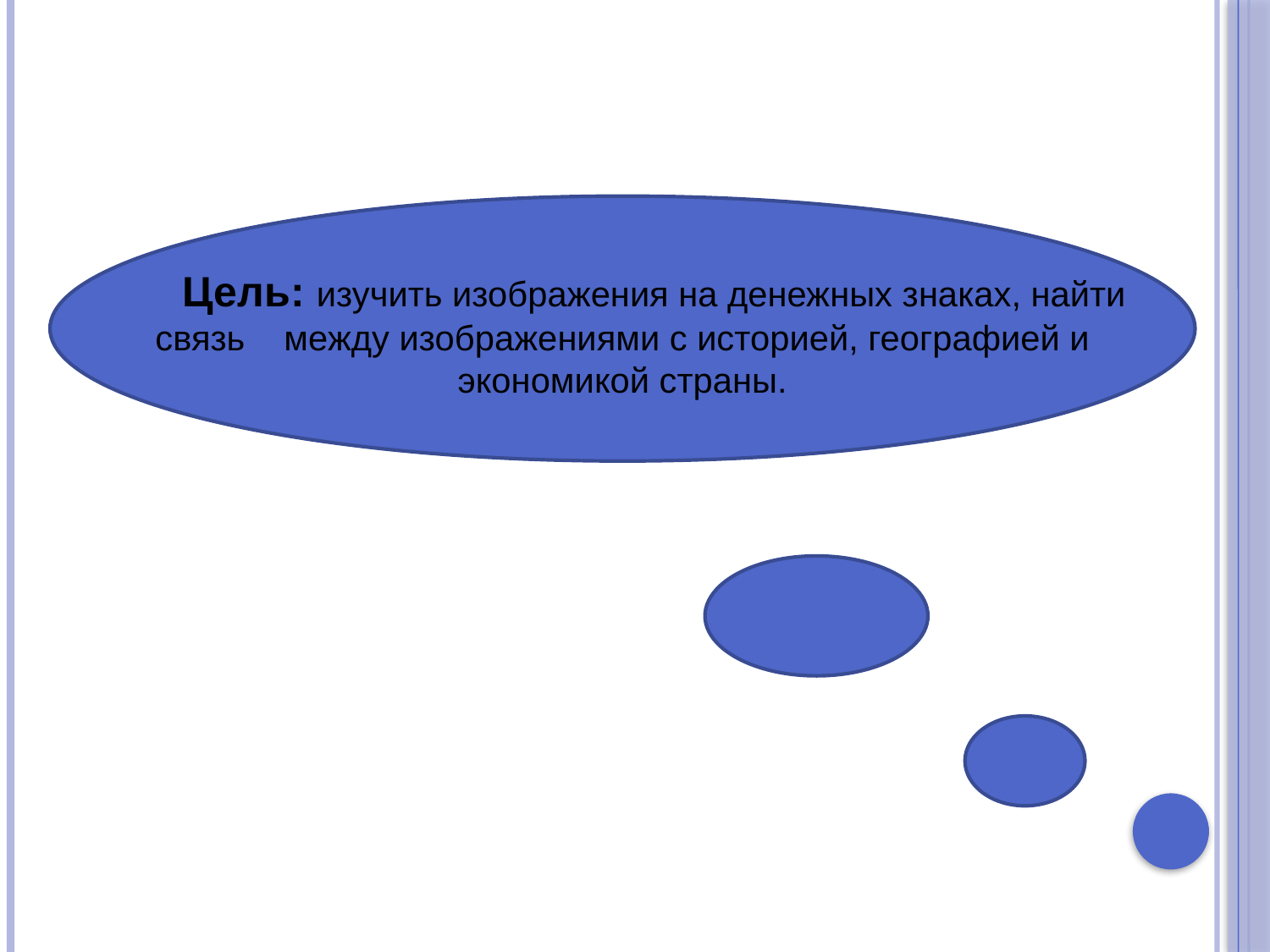

Цель: изучить изображения на денежных знаках, найти связь    между изображениями с историей, географией и экономикой страны.